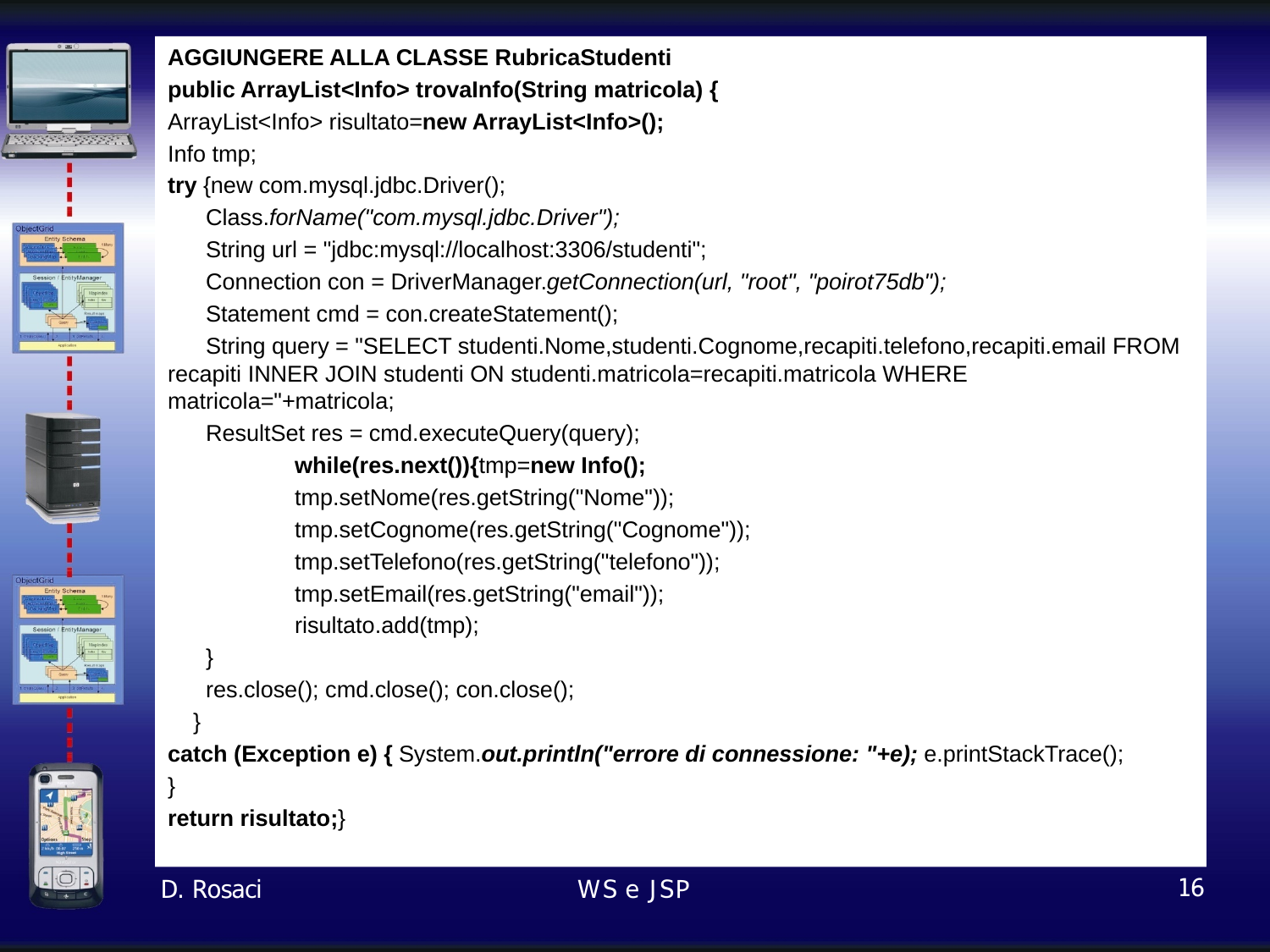

AGGIUNGERE ALLA CLASSE RubricaStudenti
public ArrayList<Info> trovaInfo(String matricola) {
ArrayList<Info> risultato=new ArrayList<Info>();
Info tmp;
try {new com.mysql.jdbc.Driver();
      Class.forName("com.mysql.jdbc.Driver");
      String url = "jdbc:mysql://localhost:3306/studenti";
      Connection con = DriverManager.getConnection(url, "root", "poirot75db");
      Statement cmd = con.createStatement();
      String query = "SELECT studenti.Nome,studenti.Cognome,recapiti.telefono,recapiti.email FROM recapiti INNER JOIN studenti ON studenti.matricola=recapiti.matricola WHERE matricola="+matricola;
      ResultSet res = cmd.executeQuery(query);
	while(res.next()){tmp=new Info();
      	tmp.setNome(res.getString("Nome"));
      	tmp.setCognome(res.getString("Cognome"));
      	tmp.setTelefono(res.getString("telefono"));
      	tmp.setEmail(res.getString("email"));
      	risultato.add(tmp);
      }
      res.close(); cmd.close(); con.close();
    }
catch (Exception e) { System.out.println("errore di connessione: "+e); e.printStackTrace();
}
return risultato;}
D. Rosaci
WS e JSP